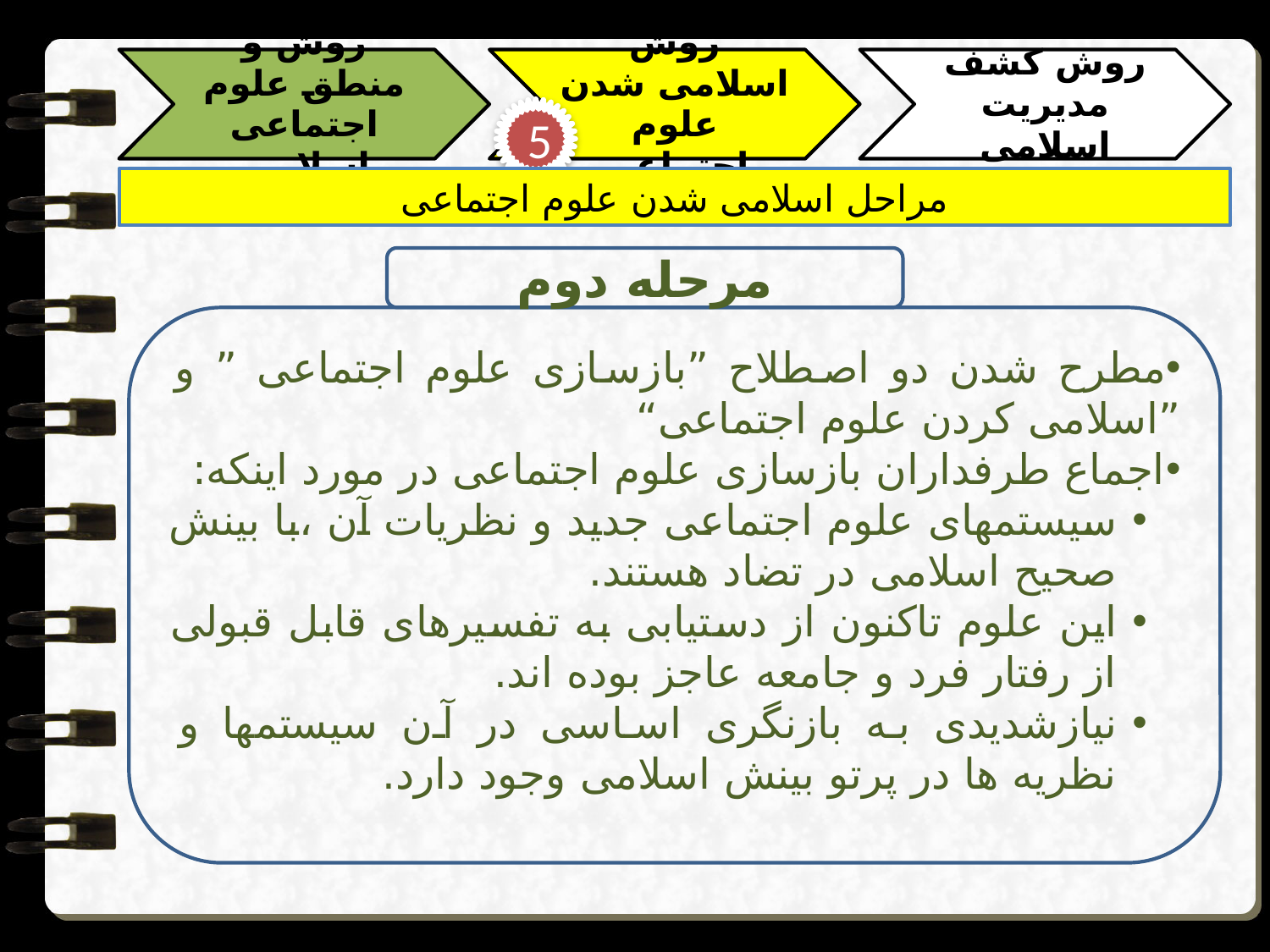

5
مراحل اسلامی شدن علوم اجتماعی
مرحله دوم
مطرح شدن دو اصطلاح ”بازسازی علوم اجتماعی ” و ”اسلامی کردن علوم اجتماعی“
اجماع طرفداران بازسازی علوم اجتماعی در مورد اینکه:
سیستمهای علوم اجتماعی جدید و نظریات آن ،با بینش صحیح اسلامی در تضاد هستند.
این علوم تاکنون از دستیابی به تفسیرهای قابل قبولی از رفتار فرد و جامعه عاجز بوده اند.
نیازشدیدی به بازنگری اساسی در آن سیستمها و نظریه ها در پرتو بینش اسلامی وجود دارد.